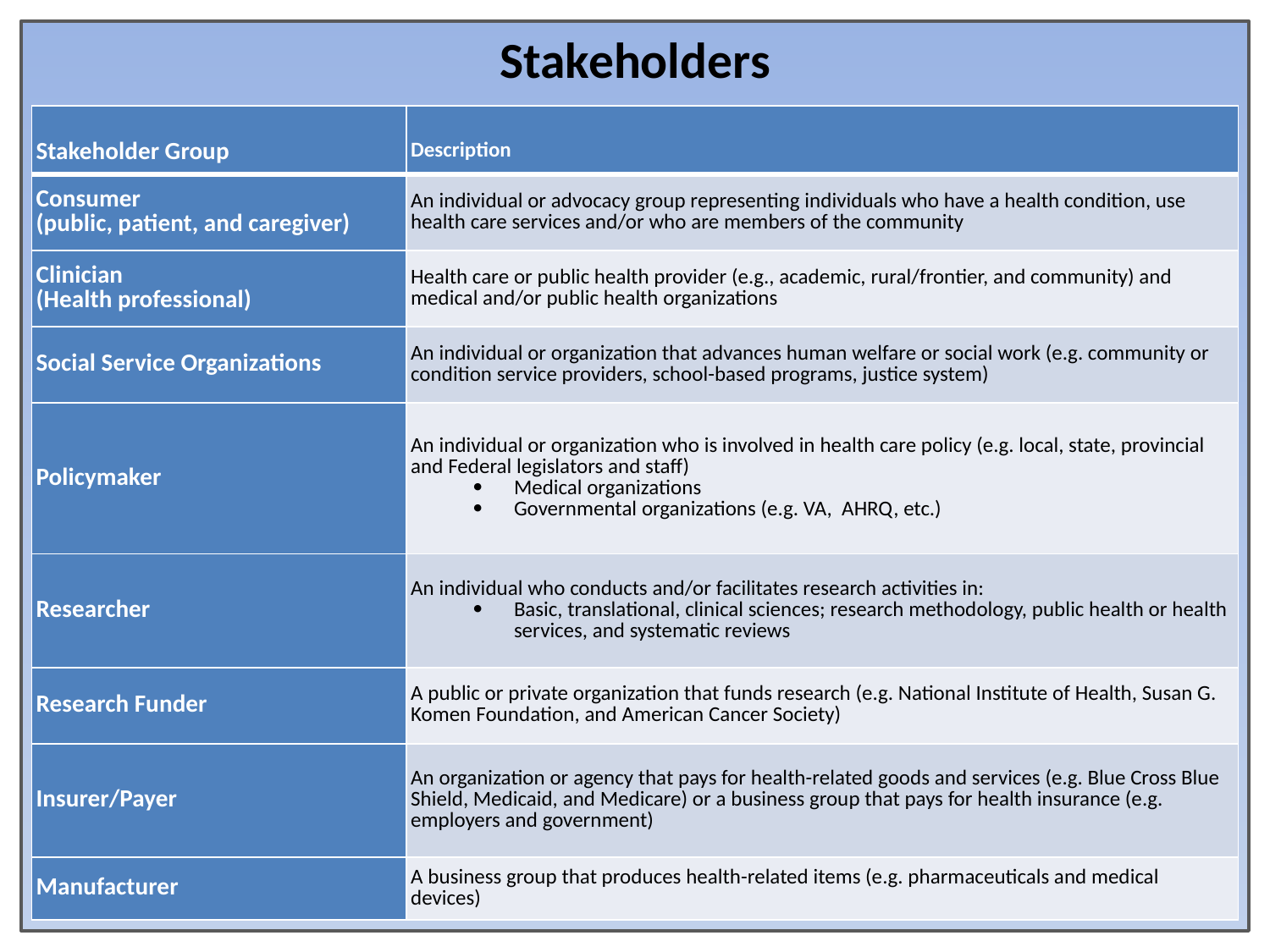

# Stakeholders
| Stakeholder Group | Description |
| --- | --- |
| Consumer (public, patient, and caregiver) | An individual or advocacy group representing individuals who have a health condition, use health care services and/or who are members of the community |
| Clinician (Health professional) | Health care or public health provider (e.g., academic, rural/frontier, and community) and medical and/or public health organizations |
| Social Service Organizations | An individual or organization that advances human welfare or social work (e.g. community or condition service providers, school-based programs, justice system) |
| Policymaker | An individual or organization who is involved in health care policy (e.g. local, state, provincial and Federal legislators and staff) Medical organizations Governmental organizations (e.g. VA, AHRQ, etc.) |
| Researcher | An individual who conducts and/or facilitates research activities in: Basic, translational, clinical sciences; research methodology, public health or health services, and systematic reviews |
| Research Funder | A public or private organization that funds research (e.g. National Institute of Health, Susan G. Komen Foundation, and American Cancer Society) |
| Insurer/Payer | An organization or agency that pays for health-related goods and services (e.g. Blue Cross Blue Shield, Medicaid, and Medicare) or a business group that pays for health insurance (e.g. employers and government) |
| Manufacturer | A business group that produces health-related items (e.g. pharmaceuticals and medical devices) |